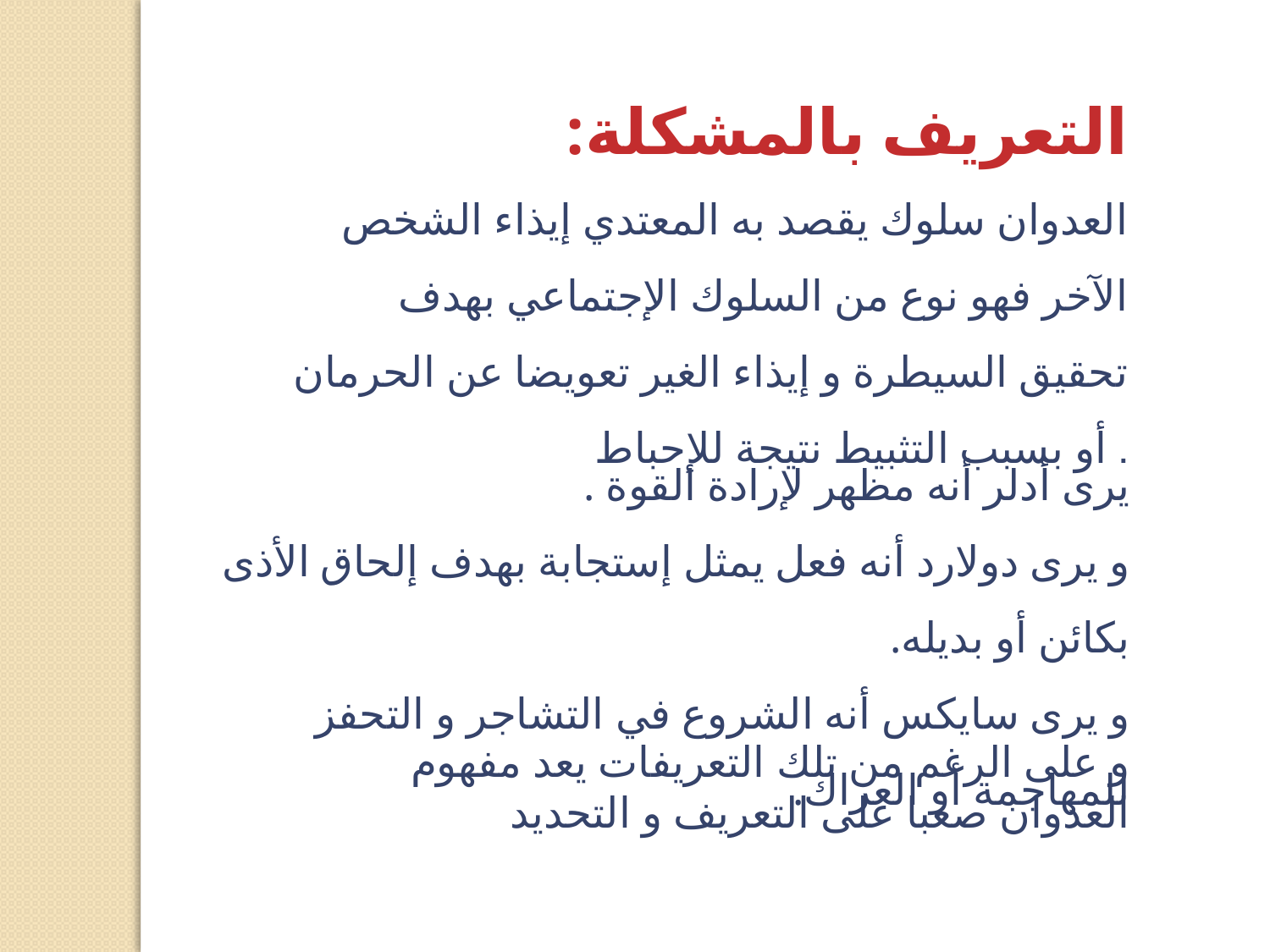

التعريف بالمشكلة:
العدوان سلوك يقصد به المعتدي إيذاء الشخص الآخر فهو نوع من السلوك الإجتماعي بهدف تحقيق السيطرة و إيذاء الغير تعويضا عن الحرمان أو بسبب التثبيط نتيجة للإحباط .
يرى أدلر أنه مظهر لإرادة القوة .
و يرى دولارد أنه فعل يمثل إستجابة بهدف إلحاق الأذى بكائن أو بديله.
و يرى سايكس أنه الشروع في التشاجر و التحفز للمهاجمة أو العراك.
و على الرغم من تلك التعريفات يعد مفهوم العدوان صعبا على التعريف و التحديد